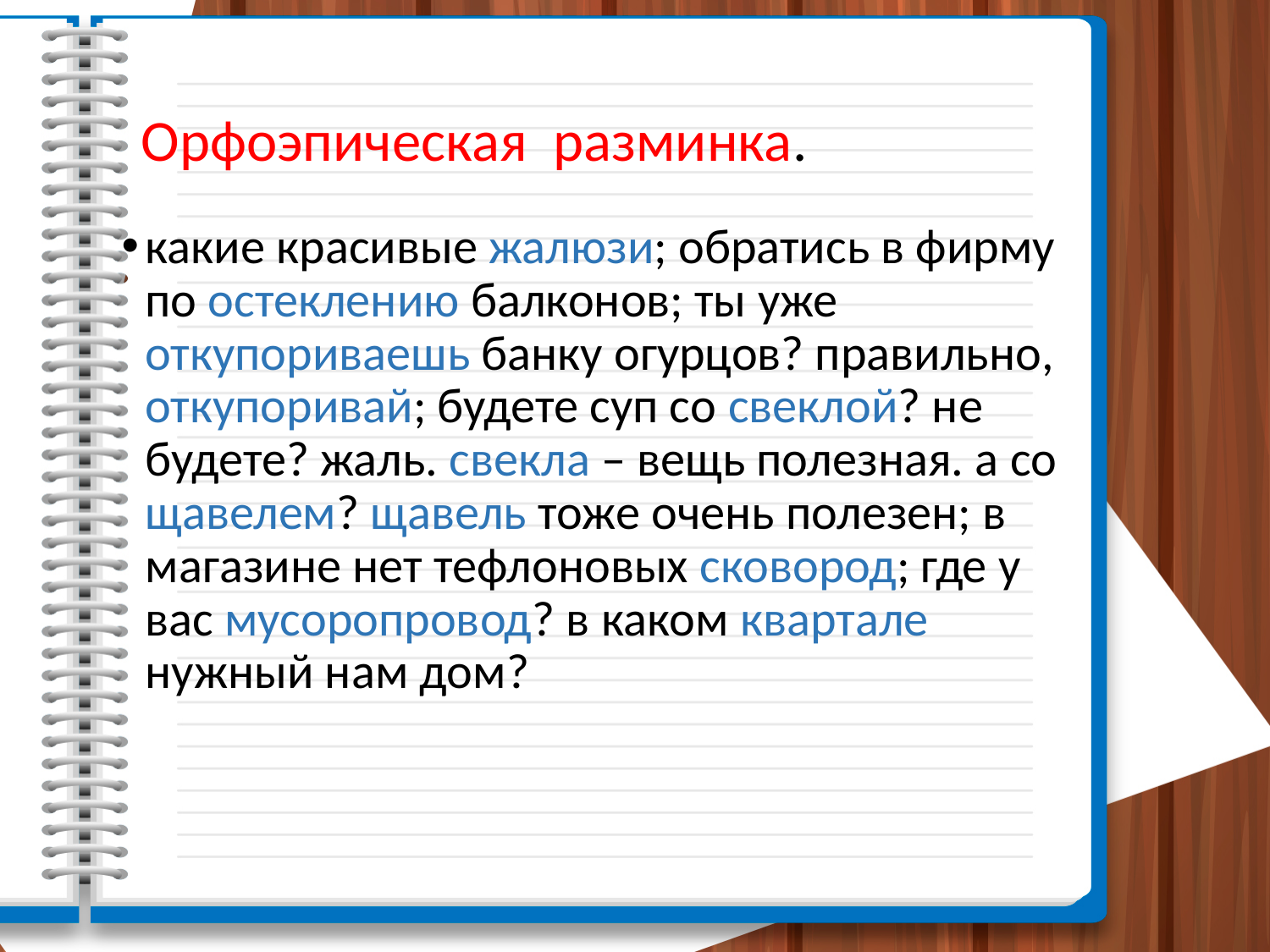

# Орфоэпическая  разминка.
какие красивые жалюзи; обратись в фирму по остеклению балконов; ты уже откупориваешь банку огурцов? правильно, откупоривай; будете суп со свеклой? не будете? жаль. свекла – вещь полезная. а со щавелем? щавель тоже очень полезен; в магазине нет тефлоновых сковород; где у вас мусоропровод? в каком квартале нужный нам дом?